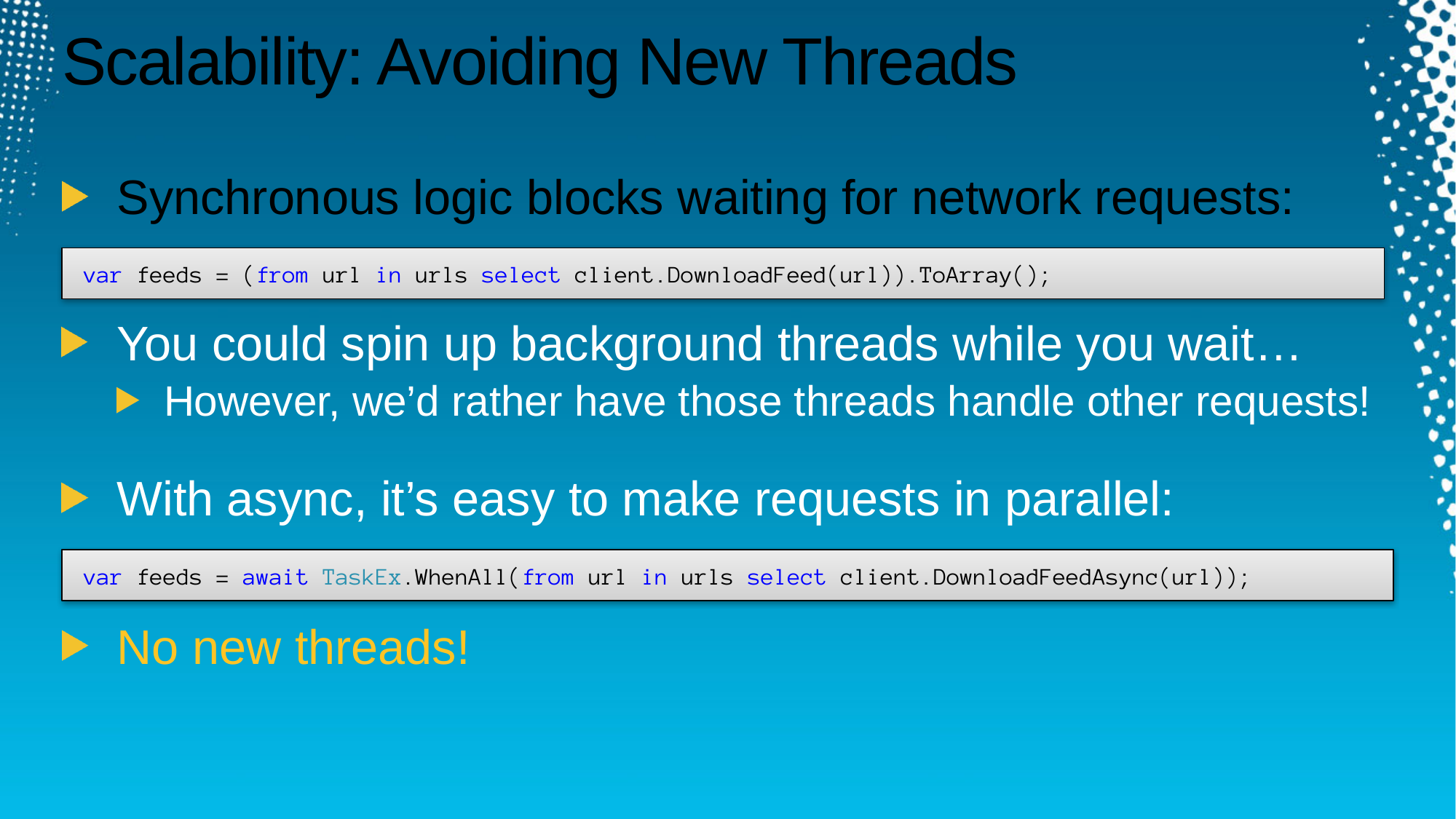

# Scalability: Avoiding New Threads
Synchronous logic blocks waiting for network requests:
var feeds = (from url in urls select client.DownloadFeed(url)).ToArray();
You could spin up background threads while you wait…
However, we’d rather have those threads handle other requests!
With async, it’s easy to make requests in parallel:
var feeds = await TaskEx.WhenAll(from url in urls select client.DownloadFeedAsync(url));
No new threads!